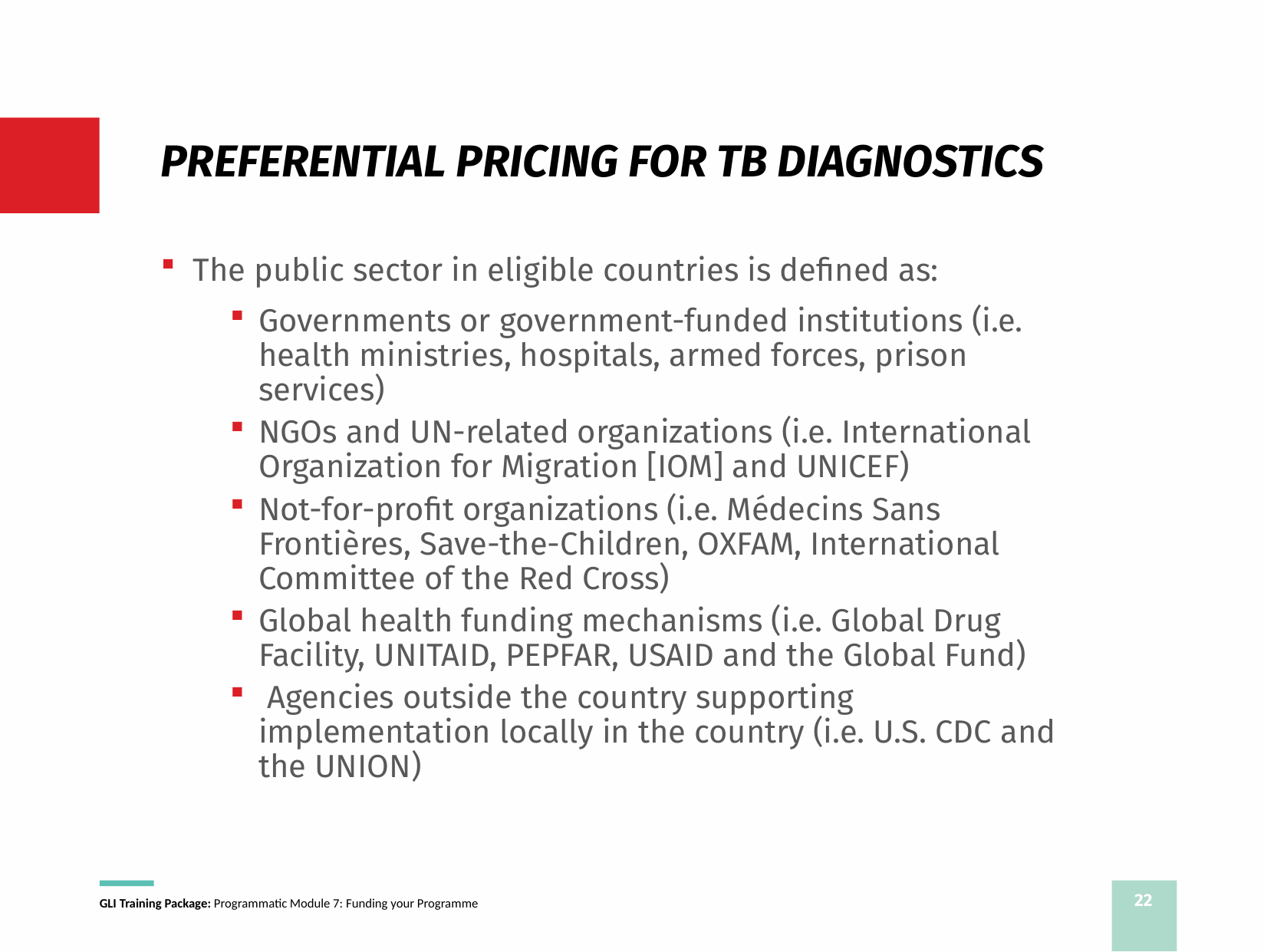

# PREFERENTIAL PRICING FOR TB DIAGNOSTICS
The public sector in eligible countries is defined as:
Governments or government-funded institutions (i.e. health ministries, hospitals, armed forces, prison services)
NGOs and UN-related organizations (i.e. International Organization for Migration [IOM] and UNICEF)
Not-for-profit organizations (i.e. Médecins Sans Frontières, Save-the-Children, OXFAM, International Committee of the Red Cross)
Global health funding mechanisms (i.e. Global Drug Facility, UNITAID, PEPFAR, USAID and the Global Fund)
 Agencies outside the country supporting implementation locally in the country (i.e. U.S. CDC and the UNION)